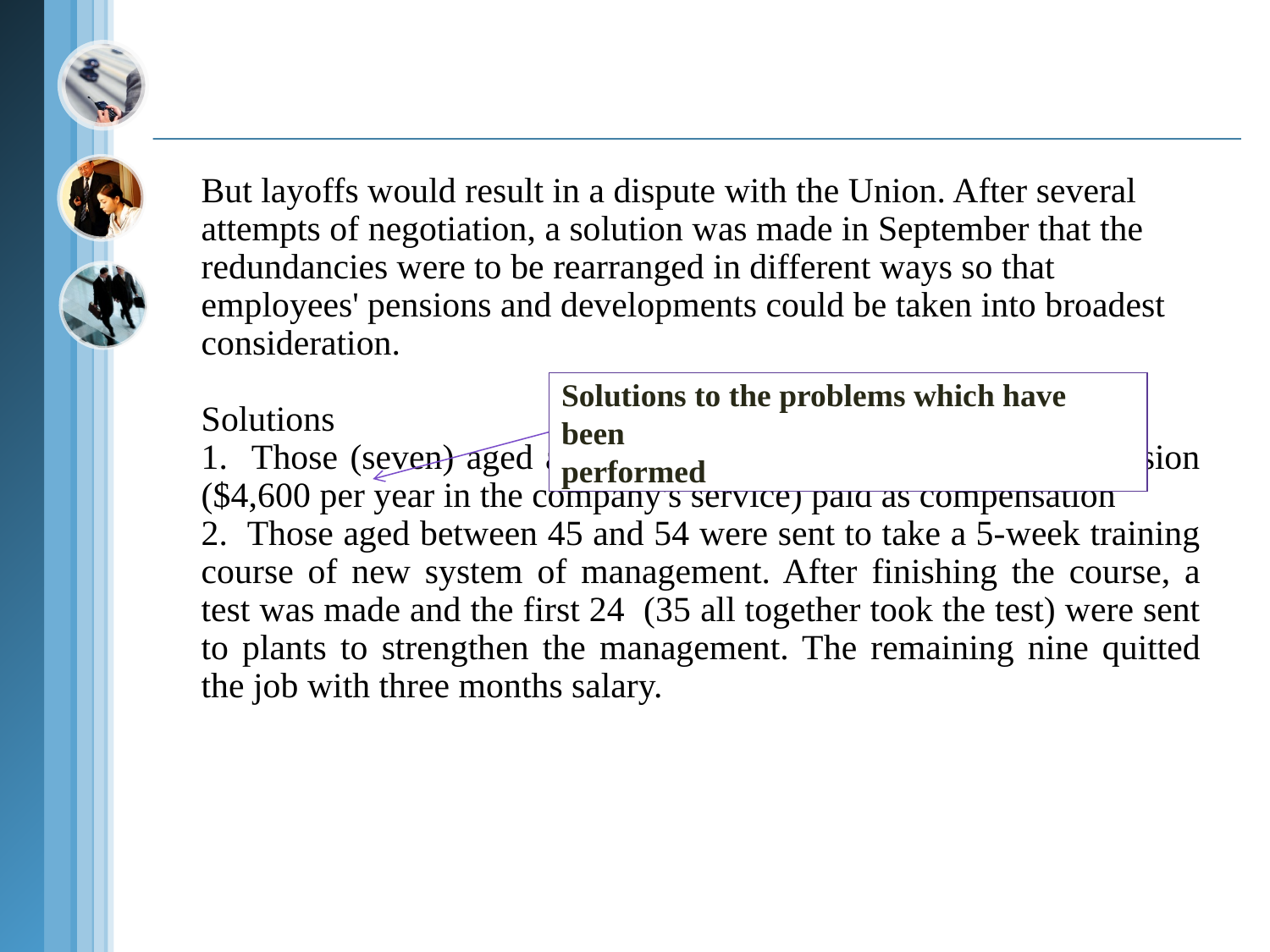

But layoffs would result in a dispute with the Union. After several
attempts of negotiation, a solution was made in September that the
redundancies were to be rearranged in different ways so that
employees' pensions and developments could be taken into broadest
consideration.

Solutions
1.  Those (seven) aged above 55 were retired with a sum of pension ($4,600 per year in the company's service) paid as compensation
2.  Those aged between 45 and 54 were sent to take a 5-week training course of new system of management. After finishing the course, a test was made and the first 24  (35 all together took the test) were sent to plants to strengthen the management. The remaining nine quitted the job with three months salary.

Solutions to the problems which have been
performed